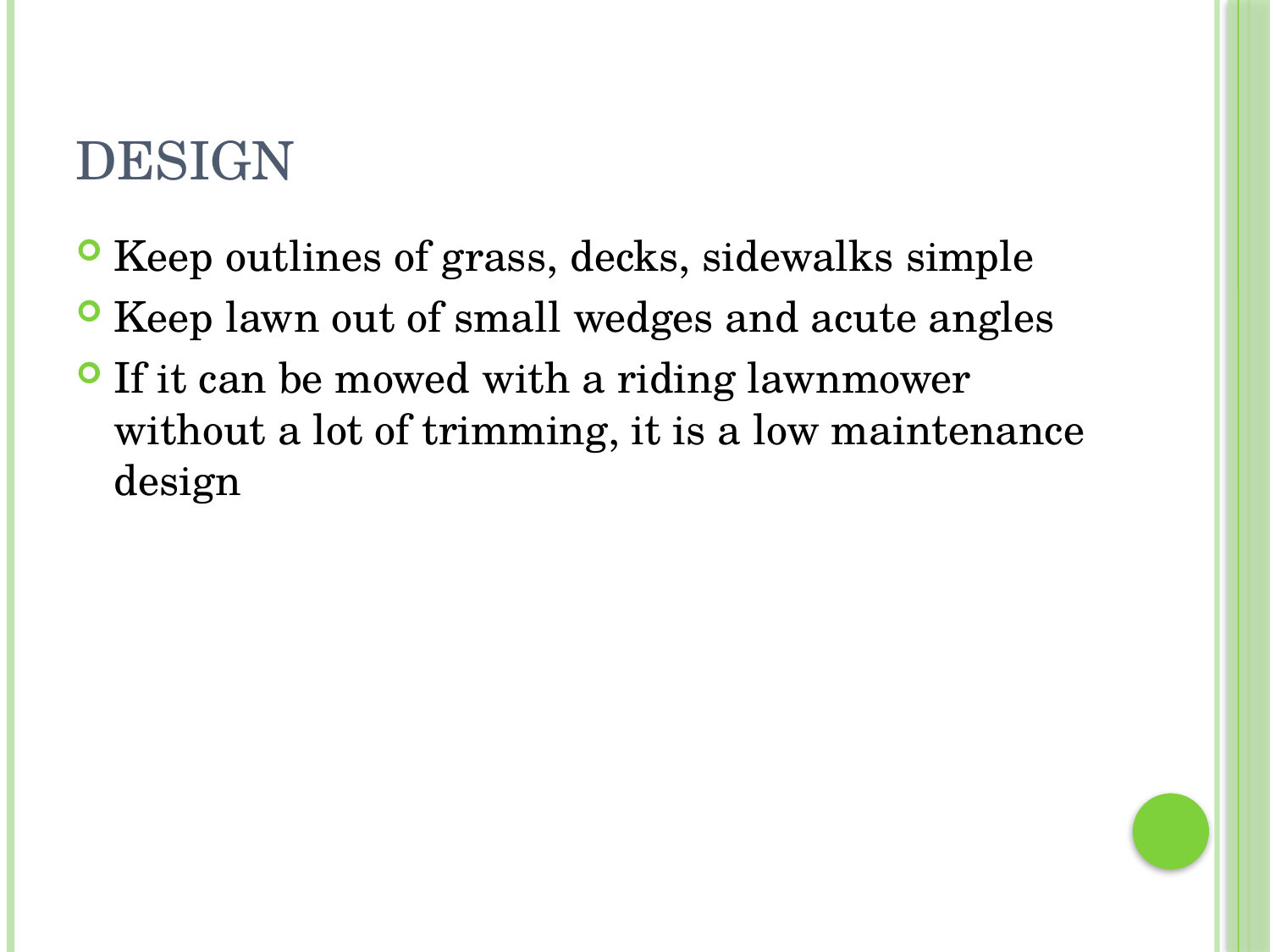

# Design
Keep outlines of grass, decks, sidewalks simple
Keep lawn out of small wedges and acute angles
If it can be mowed with a riding lawnmower without a lot of trimming, it is a low maintenance design